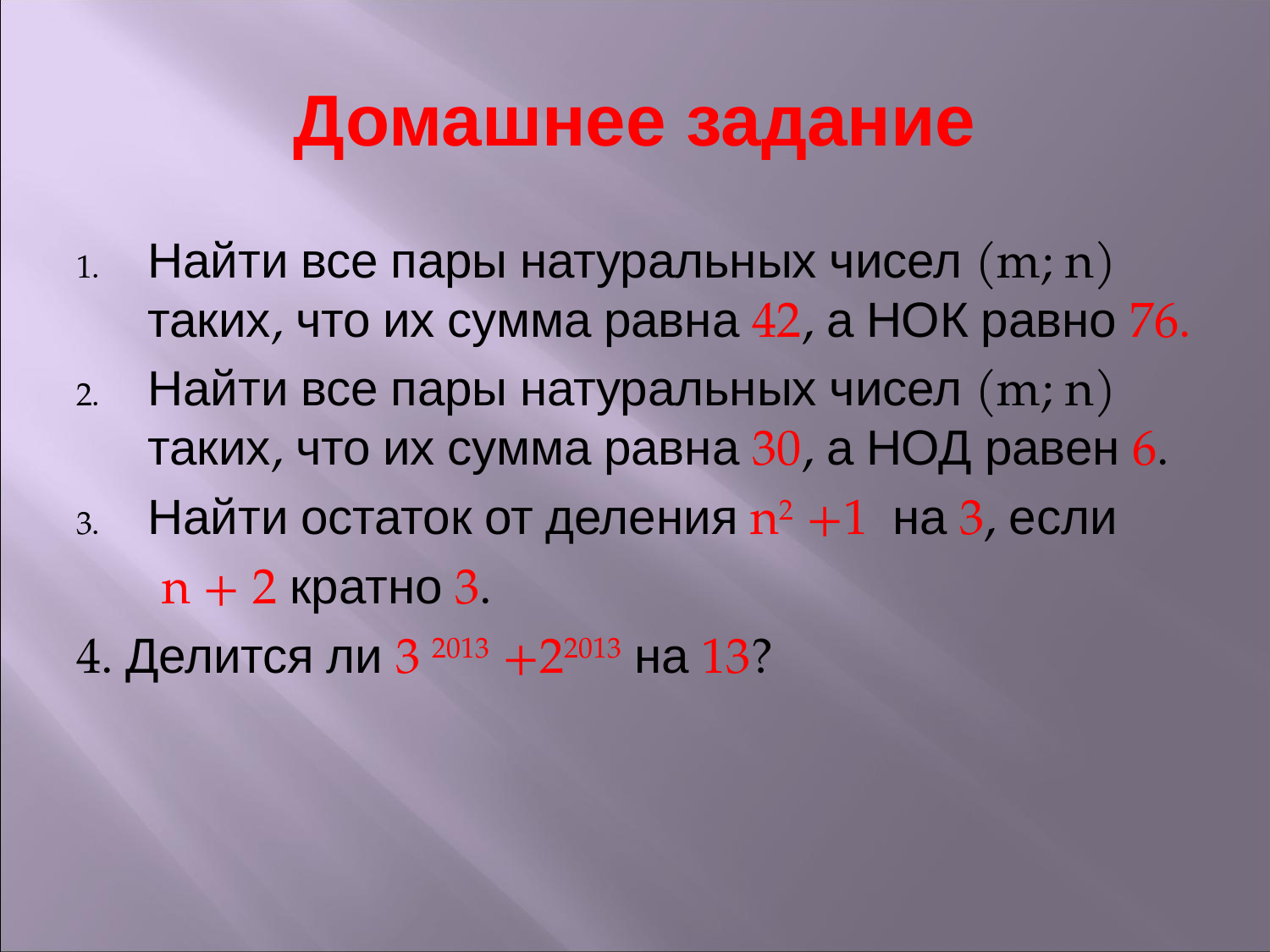

# Домашнее задание
Найти все пары натуральных чисел (m; n) таких, что их сумма равна 42, а НОК равно 76.
Найти все пары натуральных чисел (m; n) таких, что их сумма равна 30, а НОД равен 6.
Найти остаток от деления n2 +1  на 3, если
       n + 2 кратно 3.
4. Делится ли 3 2013 +22013 на 13?